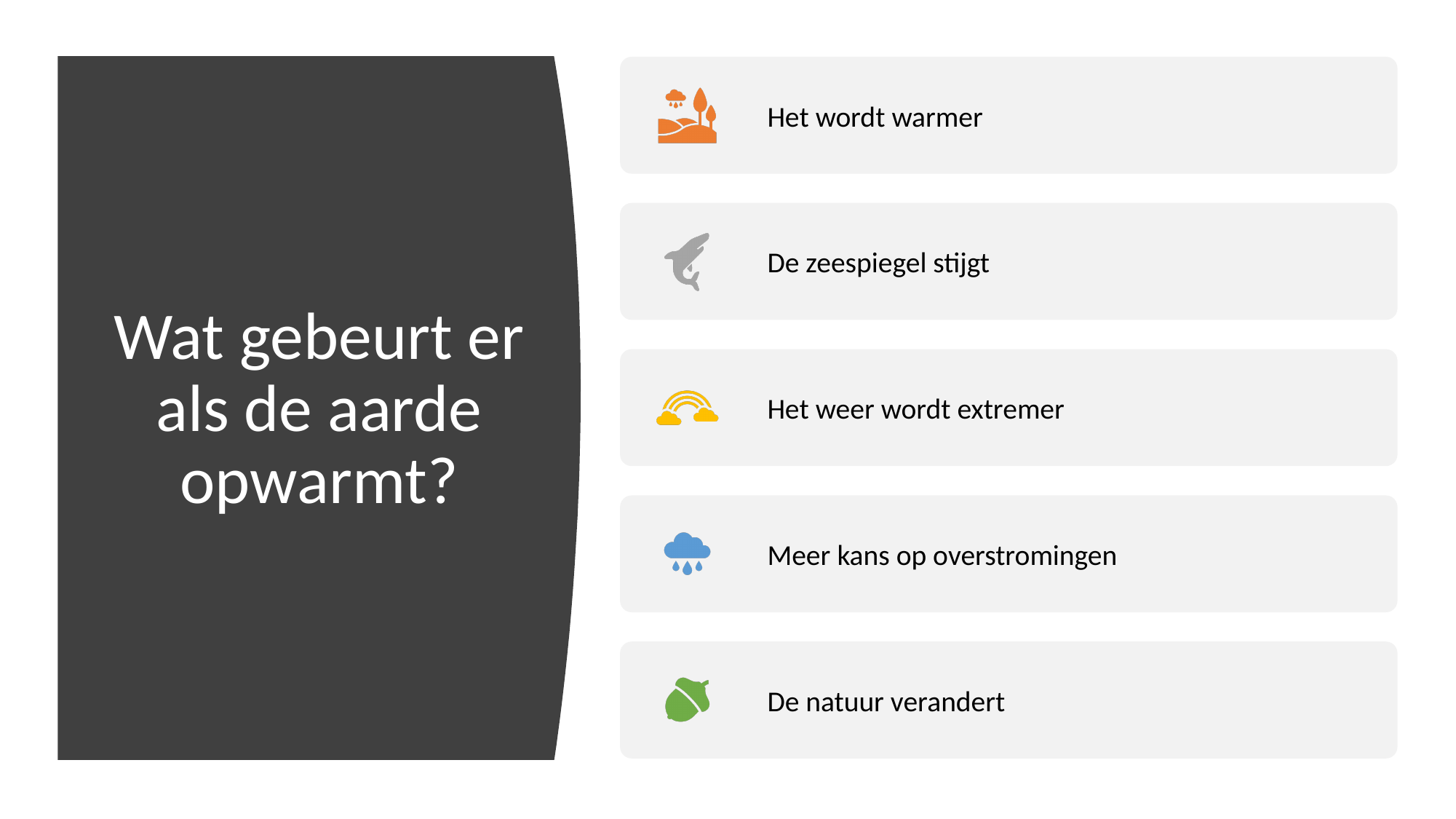

Het wordt warmer
De zeespiegel stijgt
Het weer wordt extremer
Meer kans op overstromingen
De natuur verandert

# Wat gebeurt er als de aarde opwarmt?